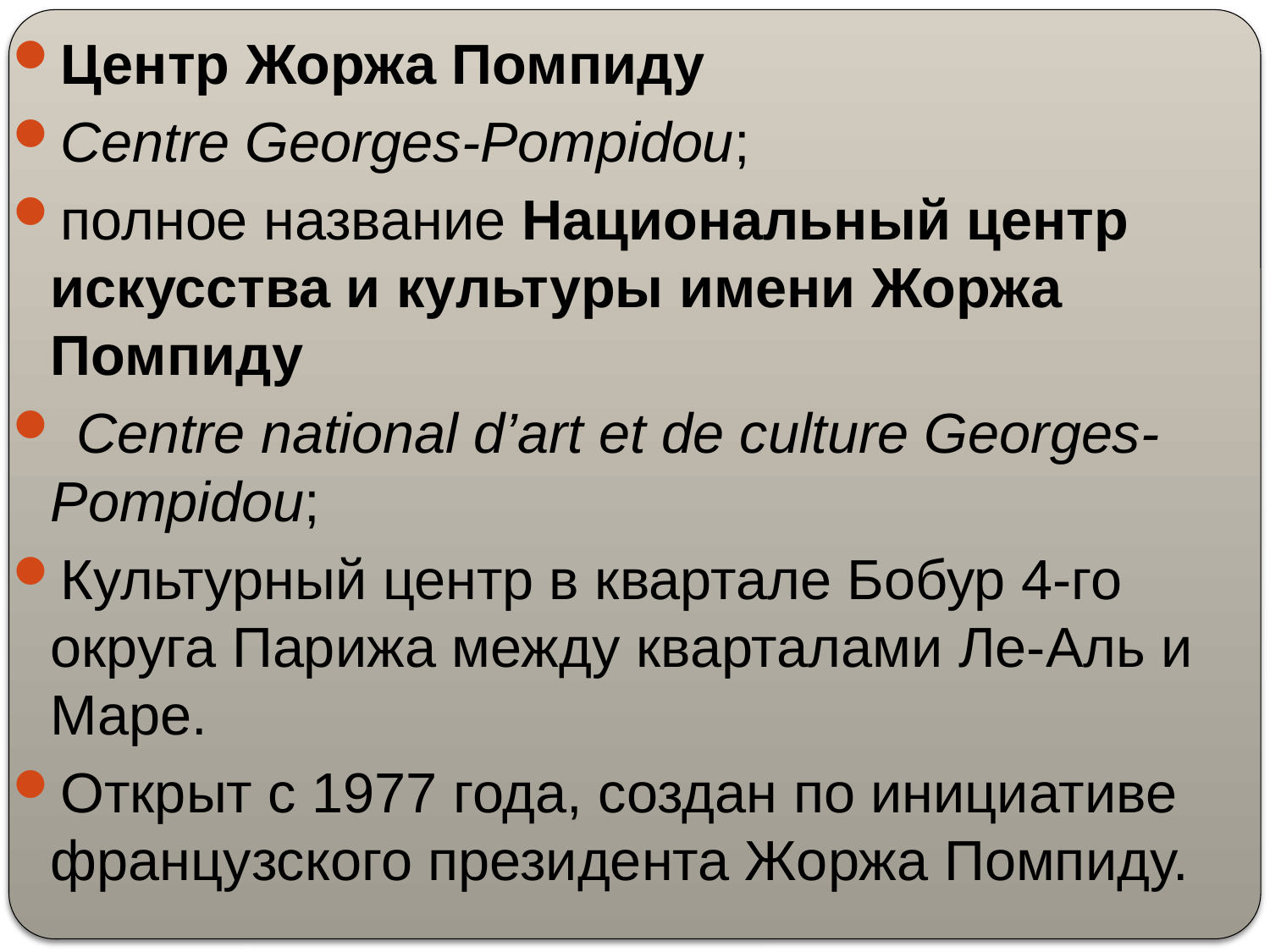

Центр Жоржа Помпиду
Centre Georges-Pompidou;
полное название Национальный центр искусства и культуры имени Жоржа Помпиду
 Centre national d’art et de culture Georges-Pompidou;
Культурный центр в квартале Бобур 4-го округа Парижа между кварталами Ле-Аль и Маре.
Открыт с 1977 года, создан по инициативе французского президента Жоржа Помпиду.